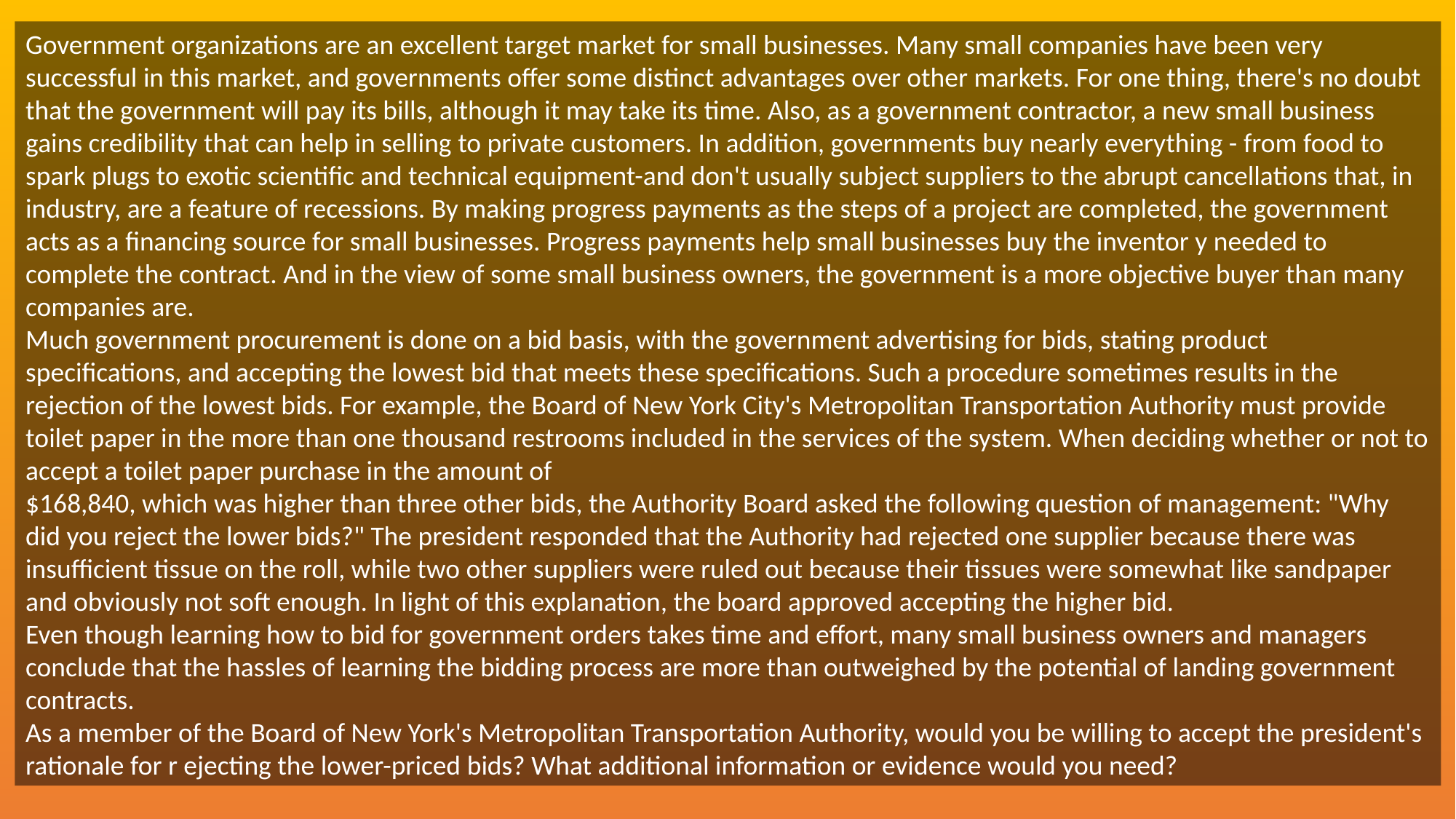

Government organizations are an excellent target market for small businesses. Many small companies have been very successful in this market, and governments offer some distinct advantages over other markets. For one thing, there's no doubt that the government will pay its bills, although it may take its time. Also, as a government contractor, a new small business gains credibility that can help in selling to private customers. In addition, governments buy nearly everything - from food to spark plugs to exotic scientific and technical equipment-and don't usually subject suppliers to the abrupt cancellations that, in industry, are a feature of recessions. By making progress payments as the steps of a project are completed, the government acts as a financing source for small businesses. Progress payments help small businesses buy the inventor y needed to complete the contract. And in the view of some small business owners, the government is a more objective buyer than many companies are.
Much government procurement is done on a bid basis, with the government advertising for bids, stating product specifications, and accepting the lowest bid that meets these specifications. Such a procedure sometimes results in the rejection of the lowest bids. For example, the Board of New York City's Metropolitan Transportation Authority must provide toilet paper in the more than one thousand restrooms included in the services of the system. When deciding whether or not to accept a toilet paper purchase in the amount of
$168,840, which was higher than three other bids, the Authority Board asked the following question of management: "Why did you reject the lower bids?" The president responded that the Authority had rejected one supplier because there was insufficient tissue on the roll, while two other suppliers were ruled out because their tissues were somewhat like sandpaper and obviously not soft enough. In light of this explanation, the board approved accepting the higher bid.
Even though learning how to bid for government orders takes time and effort, many small business owners and managers conclude that the hassles of learning the bidding process are more than outweighed by the potential of landing government contracts.
As a member of the Board of New York's Metropolitan Transportation Authority, would you be willing to accept the president's rationale for r ejecting the lower-priced bids? What additional information or evidence would you need?